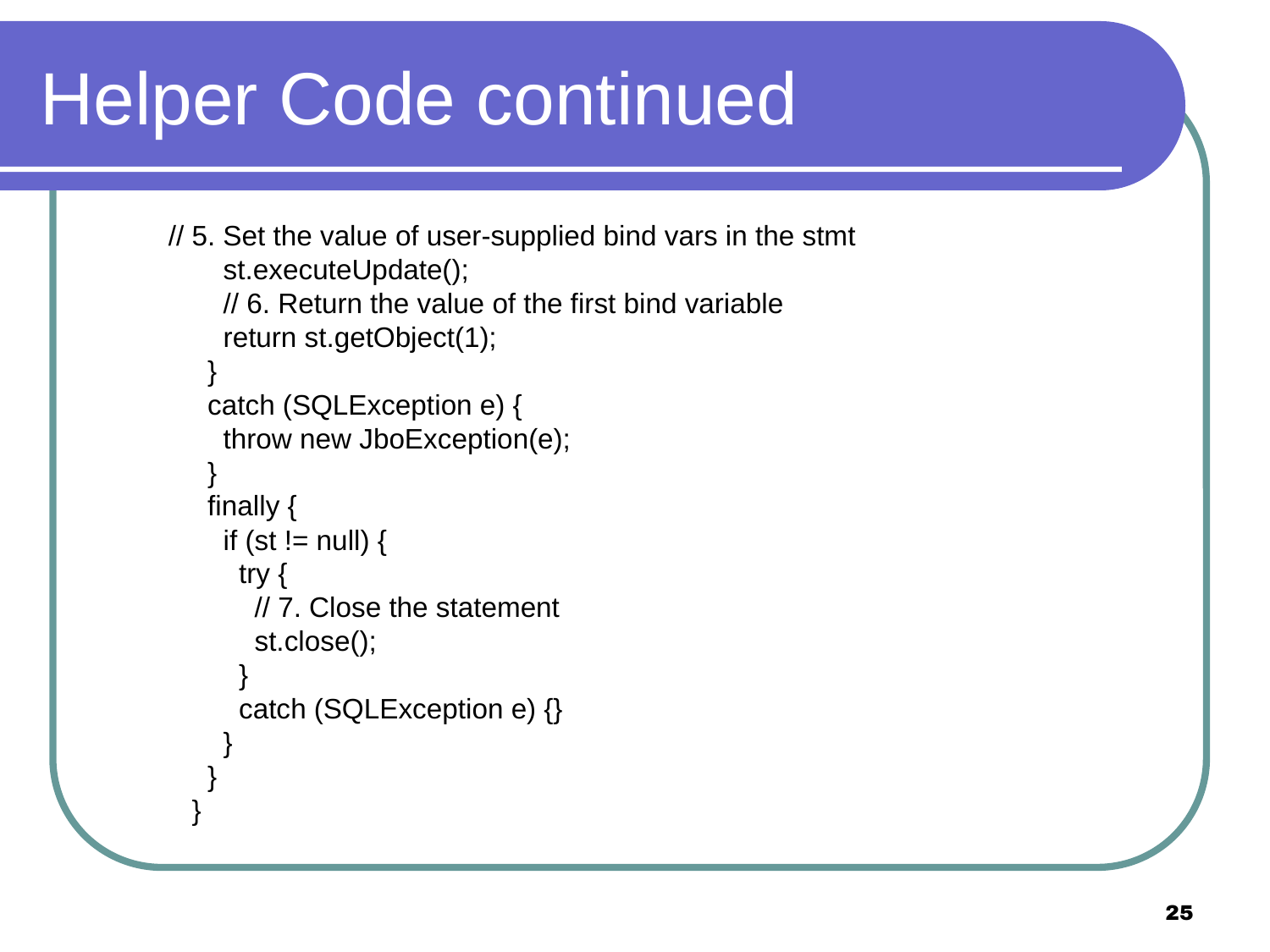

# Helper Code continued
 // 5. Set the value of user-supplied bind vars in the stmt
        st.executeUpdate();
        // 6. Return the value of the first bind variable
        return st.getObject(1);
      }
      catch (SQLException e) {
        throw new JboException(e);
      }
      finally {
        if (st != null) {
          try {
            // 7. Close the statement
            st.close();
          }
          catch (SQLException e) {}
        }
      }
    }
25